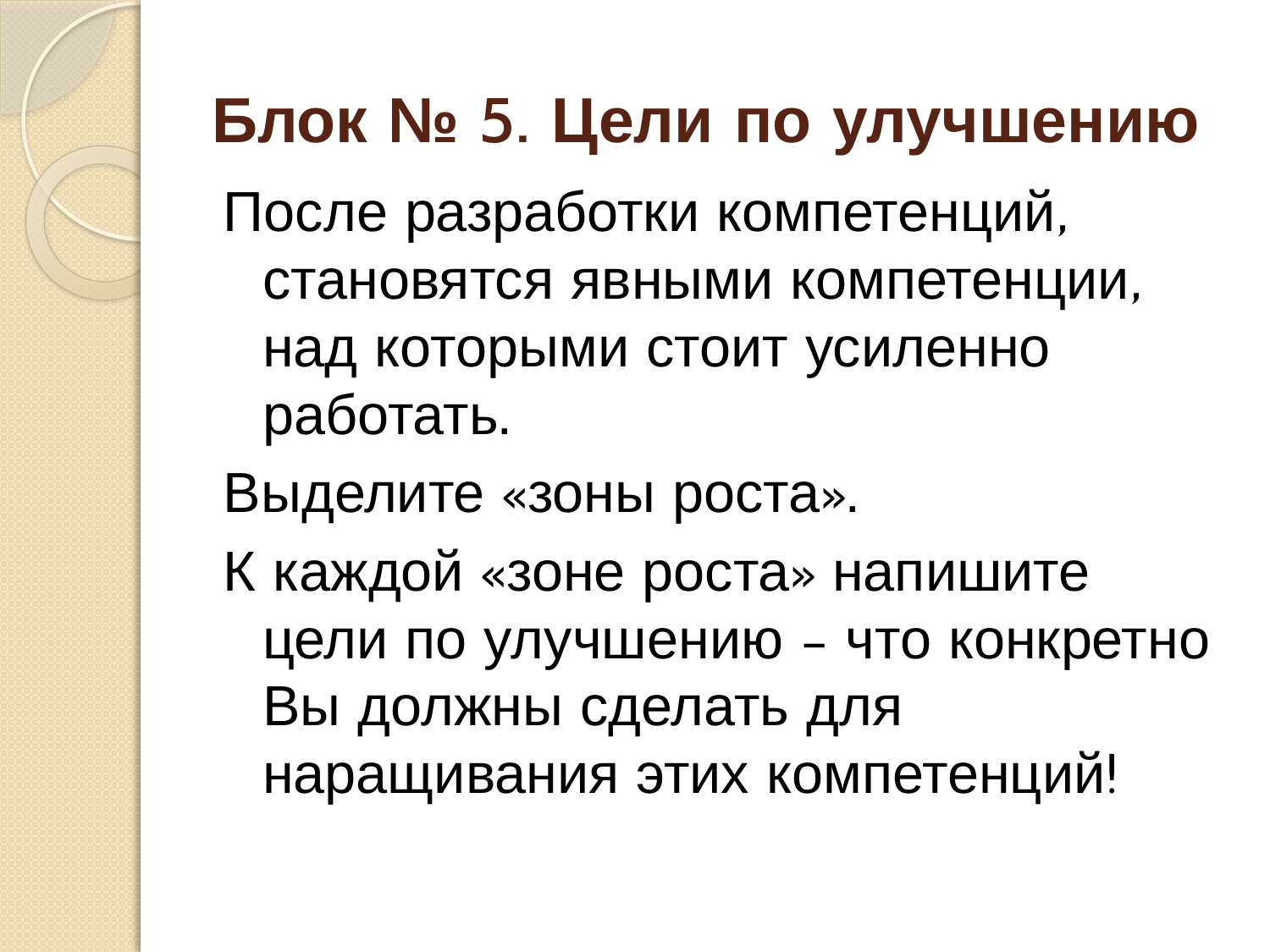

# Блок № 5. Цели по улучшению
После разработки компетенций, становятся явными компетенции, над которыми стоит усиленно работать.
Выделите «зоны роста».
К каждой «зоне роста» напишите цели по улучшению – что конкретно Вы должны сделать для наращивания этих компетенций!